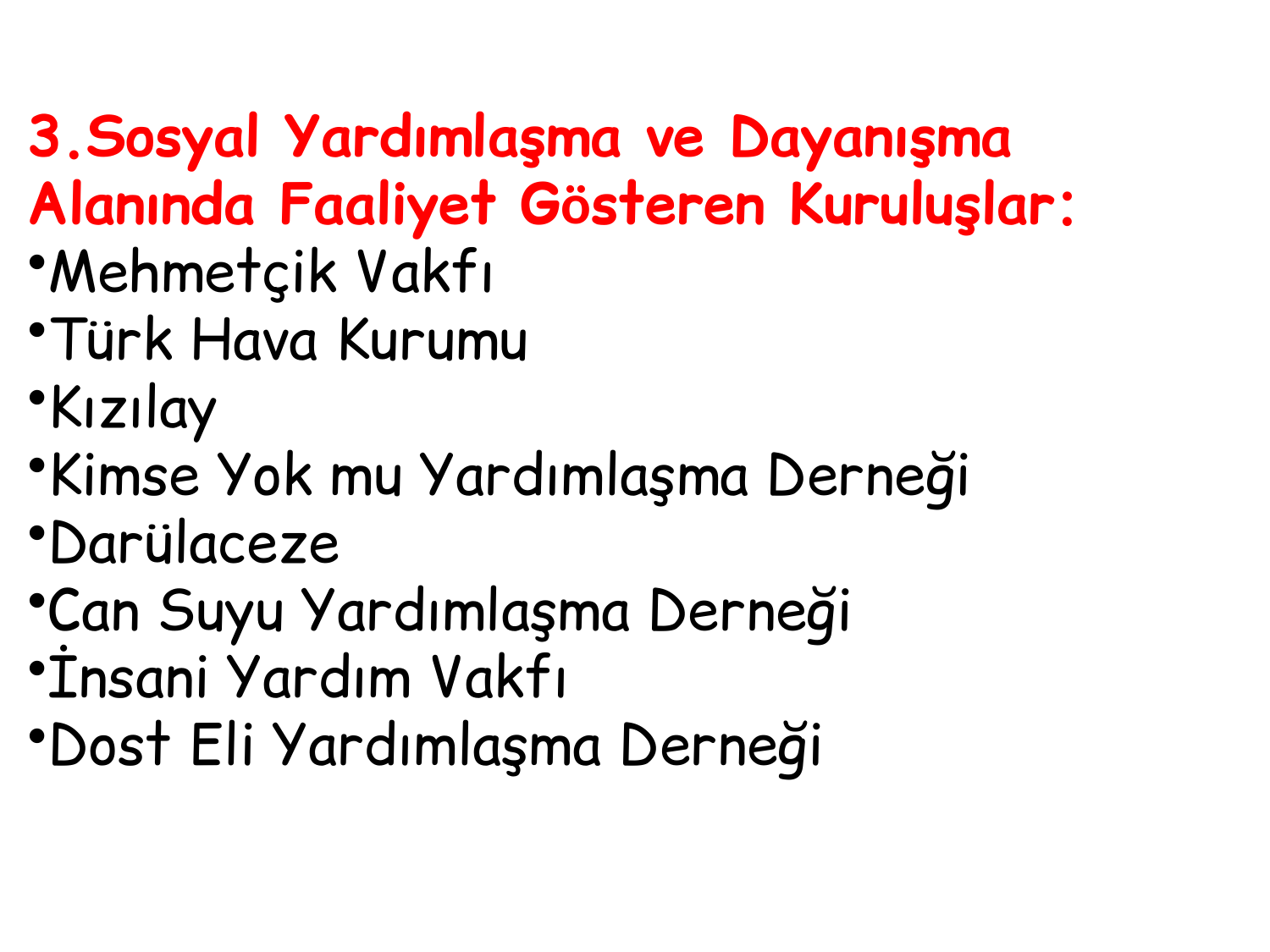

3.Sosyal Yardımlaşma ve Dayanışma Alanında Faaliyet Gösteren Kuruluşlar:
Mehmetçik Vakfı
Türk Hava Kurumu
Kızılay
Kimse Yok mu Yardımlaşma Derneği
Darülaceze
Can Suyu Yardımlaşma Derneği
İnsani Yardım Vakfı
Dost Eli Yardımlaşma Derneği